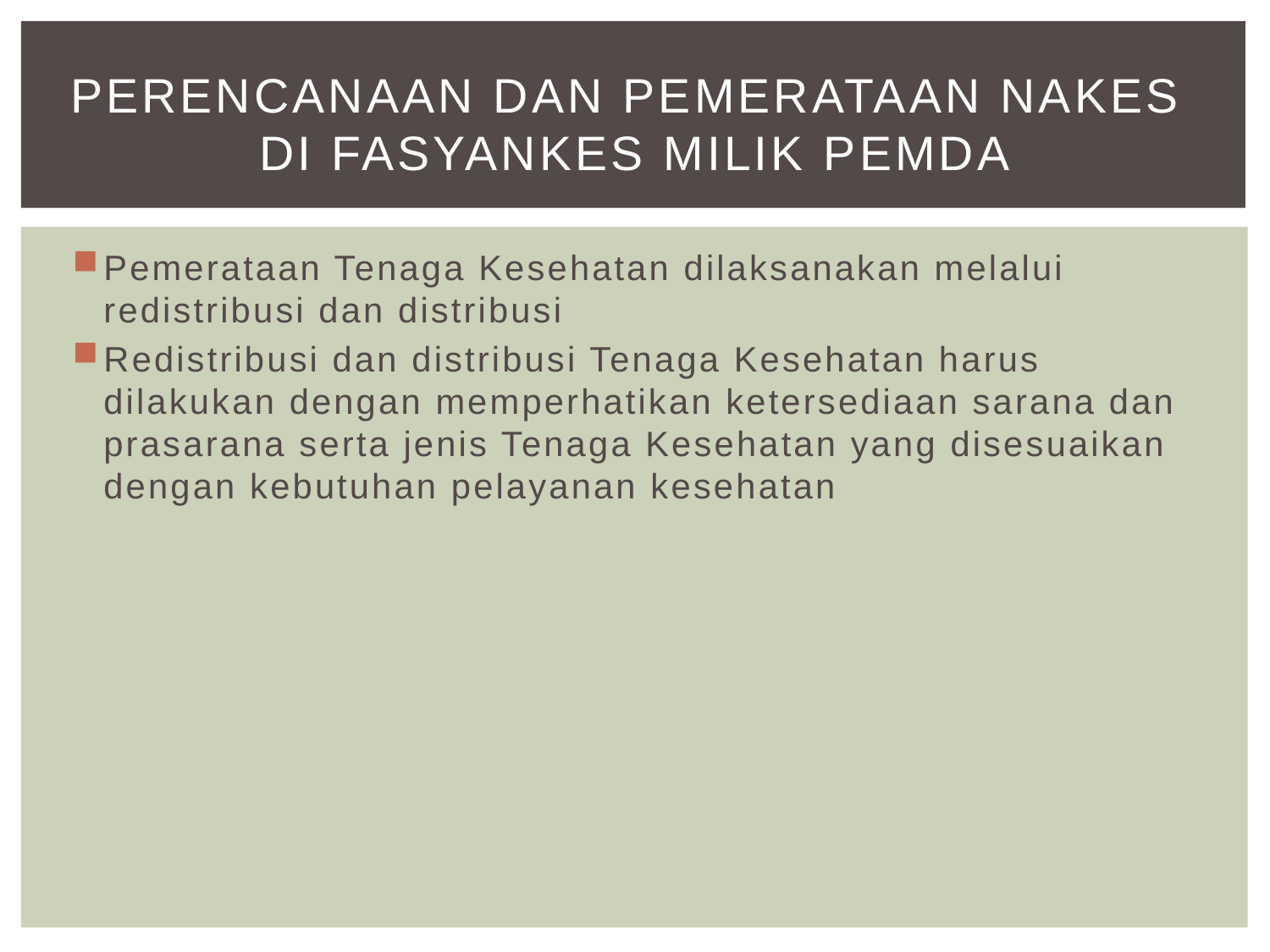

# PERENCANAAN DAN PEMERATAAN NAKES DI FASYANKES MILIK PEMDA
Pemerataan Tenaga Kesehatan dilaksanakan melalui redistribusi dan distribusi
Redistribusi dan distribusi Tenaga Kesehatan harus dilakukan dengan memperhatikan ketersediaan sarana dan prasarana serta jenis Tenaga Kesehatan yang disesuaikan dengan kebutuhan pelayanan kesehatan